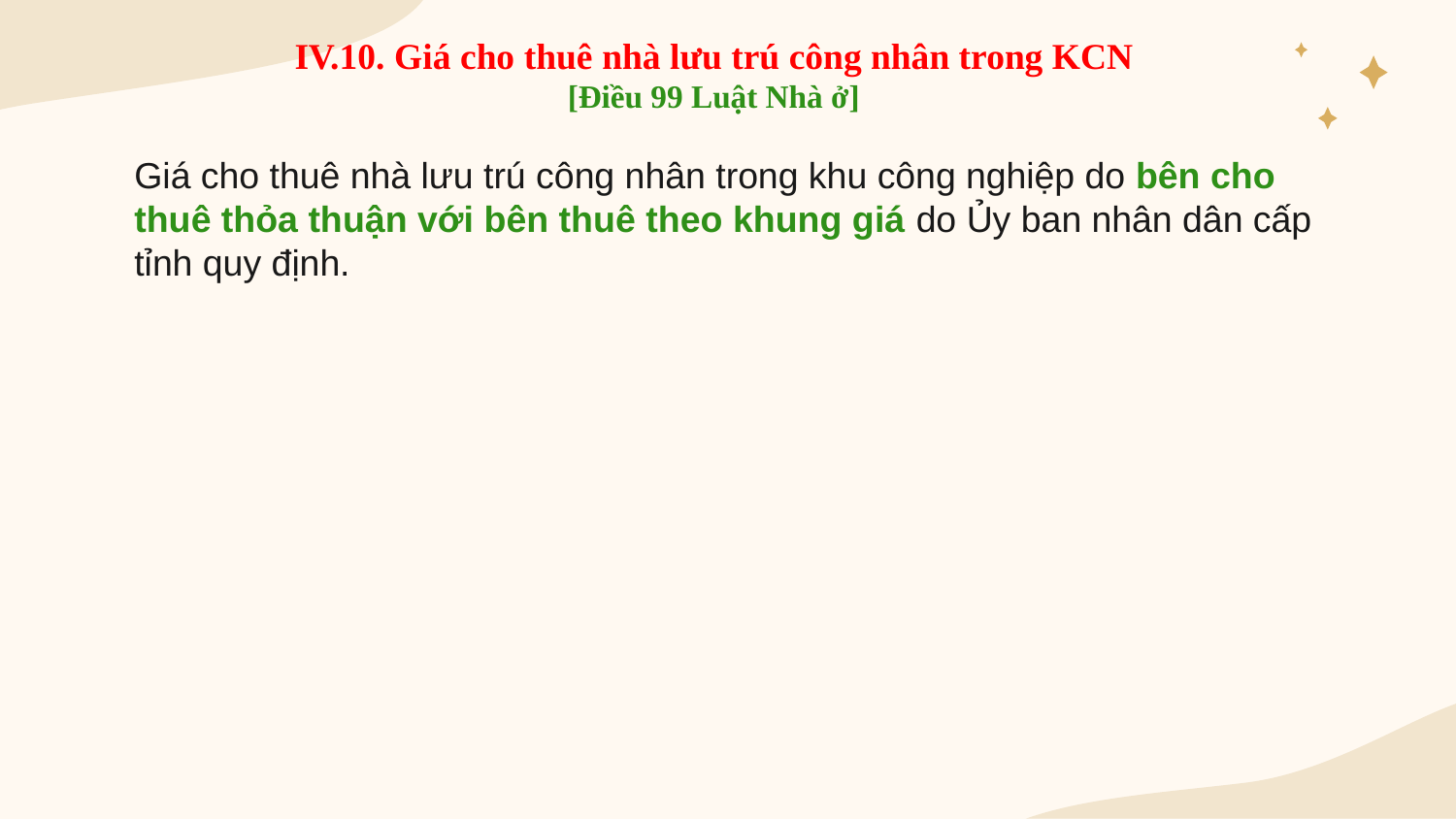

IV.10. Giá cho thuê nhà lưu trú công nhân trong KCN
[Điều 99 Luật Nhà ở]

# Giá cho thuê nhà lưu trú công nhân trong khu công nghiệp do bên cho thuê thỏa thuận với bên thuê theo khung giá do Ủy ban nhân dân cấp tỉnh quy định.